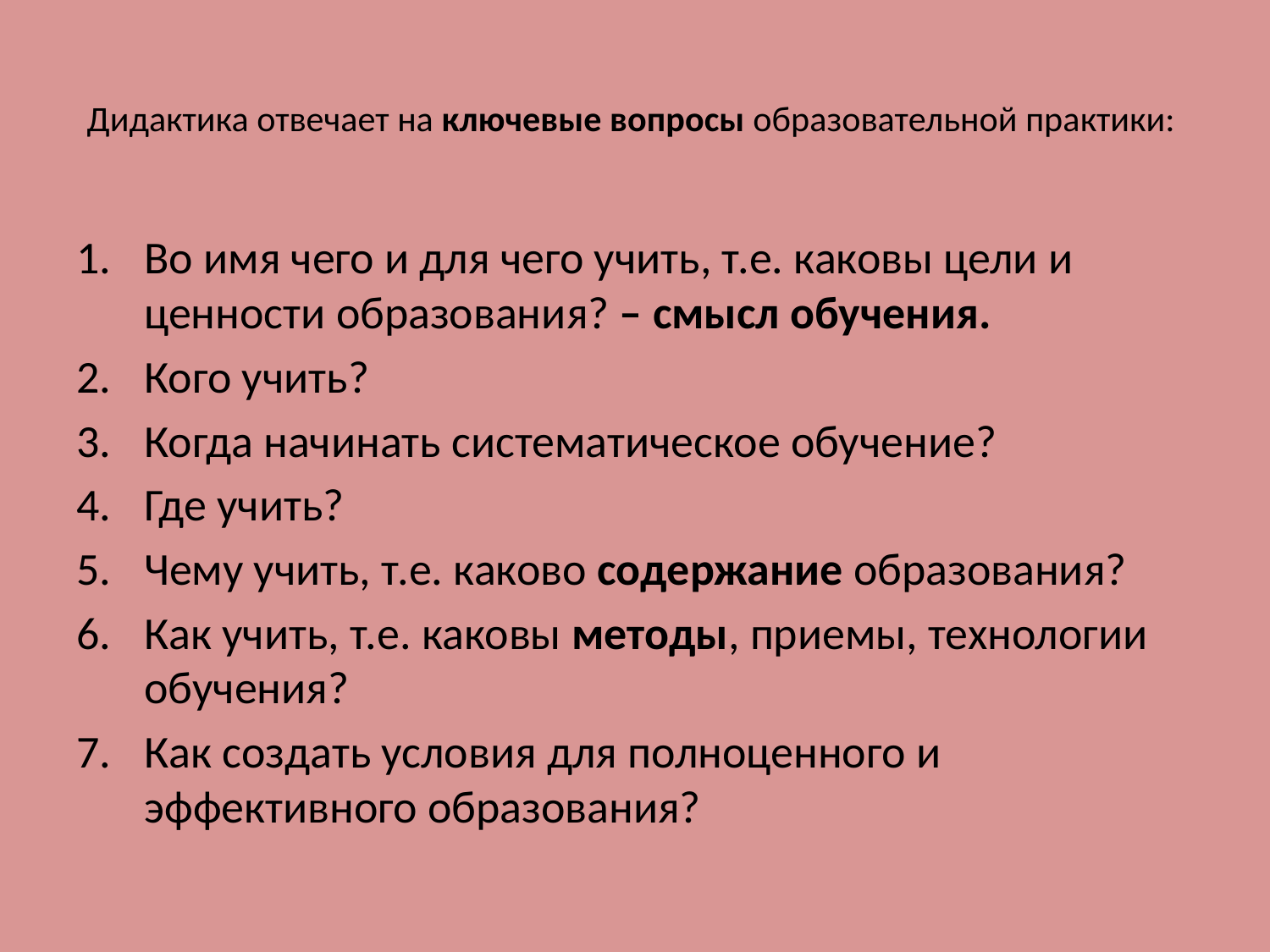

# Дидактика отвечает на ключевые вопросы образовательной практики:
Во имя чего и для чего учить, т.е. каковы цели и ценности образования? – смысл обучения.
Кого учить?
Когда начинать систематическое обучение?
Где учить?
Чему учить, т.е. каково содержание образования?
Как учить, т.е. каковы методы, приемы, технологии обучения?
Как создать условия для полноценного и эффективного образования?